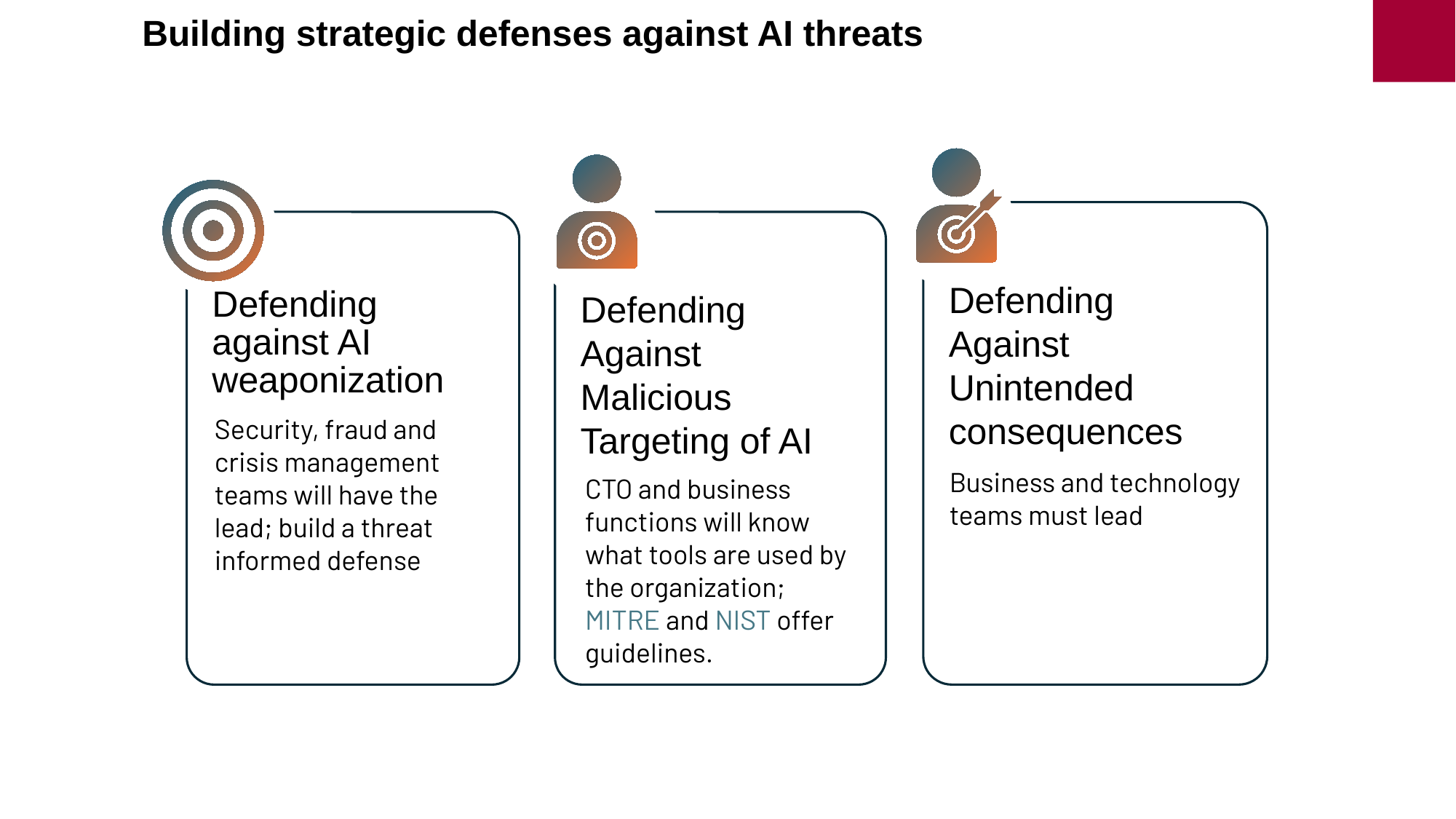

Building strategic defenses against AI threats

Defending Against Unintended consequences
Defending against AI weaponization
Defending Against Malicious Targeting of AI
Security, fraud and crisis management teams will have the lead; build a threat informed defense
Business and technology teams must lead
CTO and business functions will know what tools are used by the organization; MITRE and NIST offer guidelines.